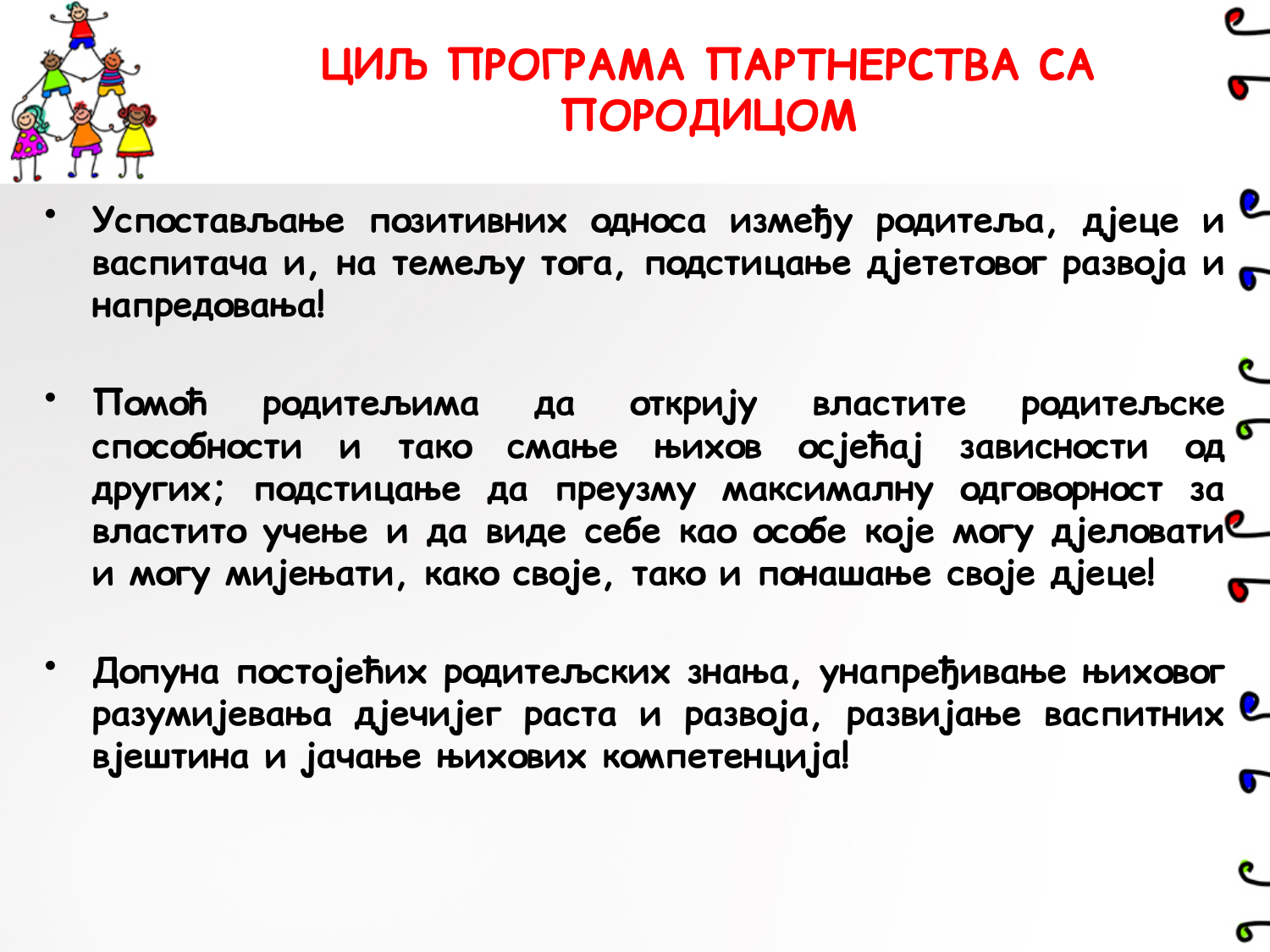

# ЦИЉ ПРОГРАМА ПАРТНЕРСТВА СА ПОРОДИЦОМ
Успостављање позитивних односа између родитеља, дјеце и васпитача и, на темељу тога, подстицање дјететовог развоја и напредовања!

Помоћ родитељима да открију властите родитељске способности и тако смање њихов осјећај зависности од других; подстицање да преузму максималну одговорност за властито учење и да виде себе као особе које могу дјеловати и могу мијењати, како своје, тако и понашање своје дјеце!

Допуна постојећих родитељских знања, унапређивање њиховог разумијевања дјечијег раста и развоја, развијање васпитних вјештина и јачање њихових компетенција!